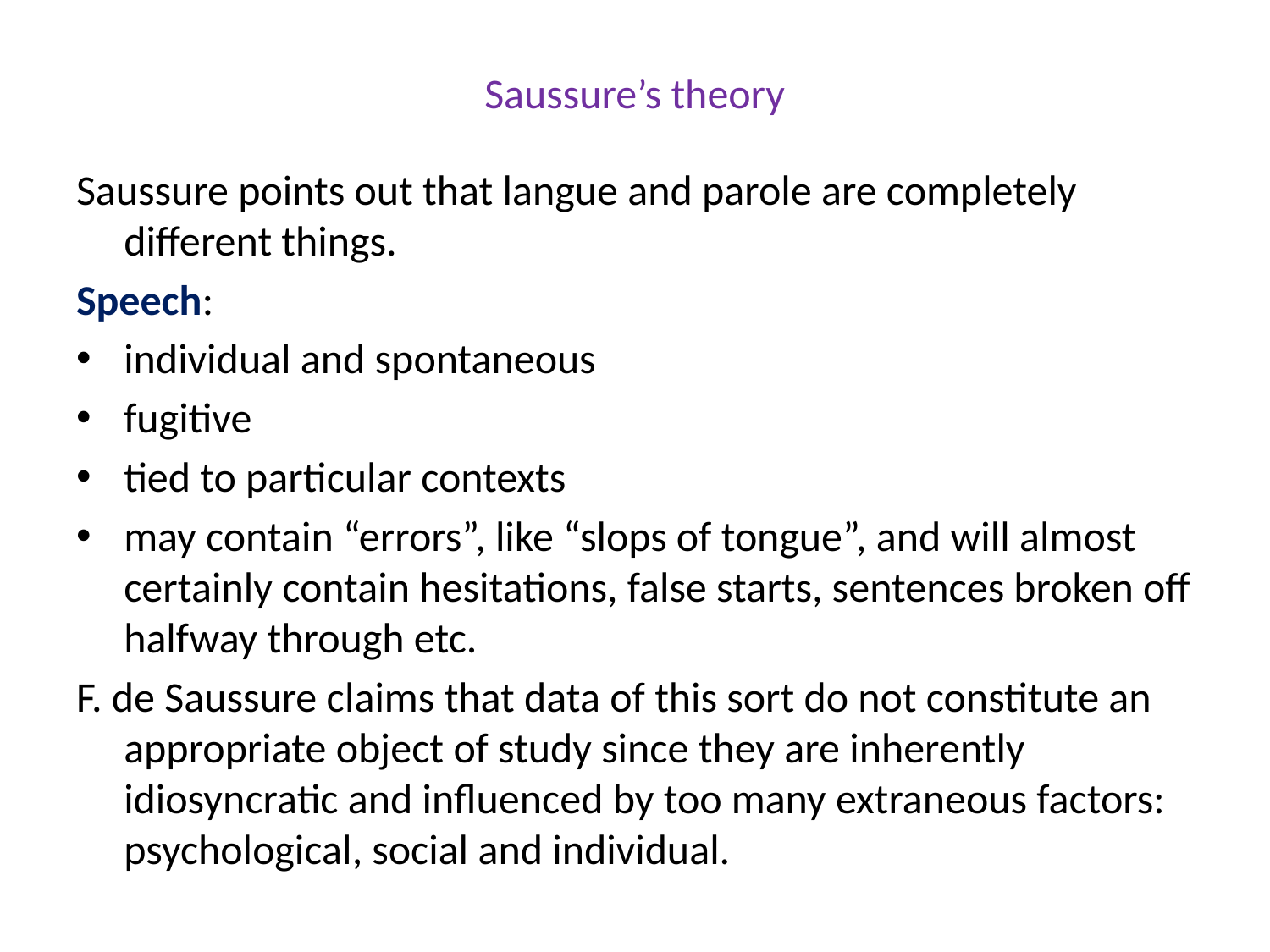

# Saussure’s theory
Saussure points out that langue and parole are completely different things.
Speech:
individual and spontaneous
fugitive
tied to particular contexts
may contain “errors”, like “slops of tongue”, and will almost certainly contain hesitations, false starts, sentences broken off halfway through etc.
F. de Saussure claims that data of this sort do not constitute an appropriate object of study since they are inherently idiosyncratic and influenced by too many extraneous factors: psychological, social and individual.